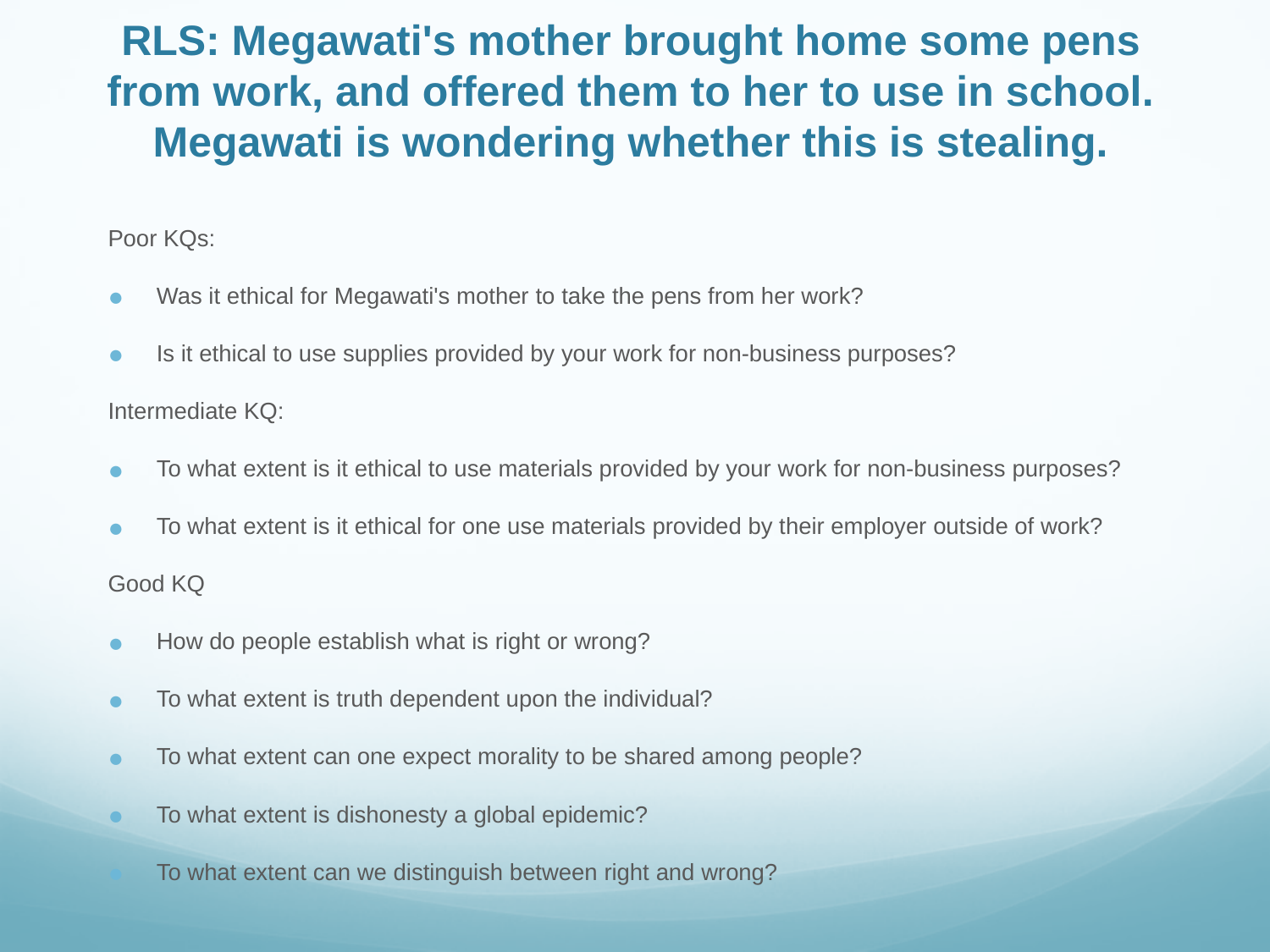

# RLS: Megawati's mother brought home some pens from work, and offered them to her to use in school. Megawati is wondering whether this is stealing.
Poor KQs:
Was it ethical for Megawati's mother to take the pens from her work?
Is it ethical to use supplies provided by your work for non-business purposes?
Intermediate KQ:
To what extent is it ethical to use materials provided by your work for non-business purposes?
To what extent is it ethical for one use materials provided by their employer outside of work?
Good KQ
How do people establish what is right or wrong?
To what extent is truth dependent upon the individual?
To what extent can one expect morality to be shared among people?
To what extent is dishonesty a global epidemic?
To what extent can we distinguish between right and wrong?